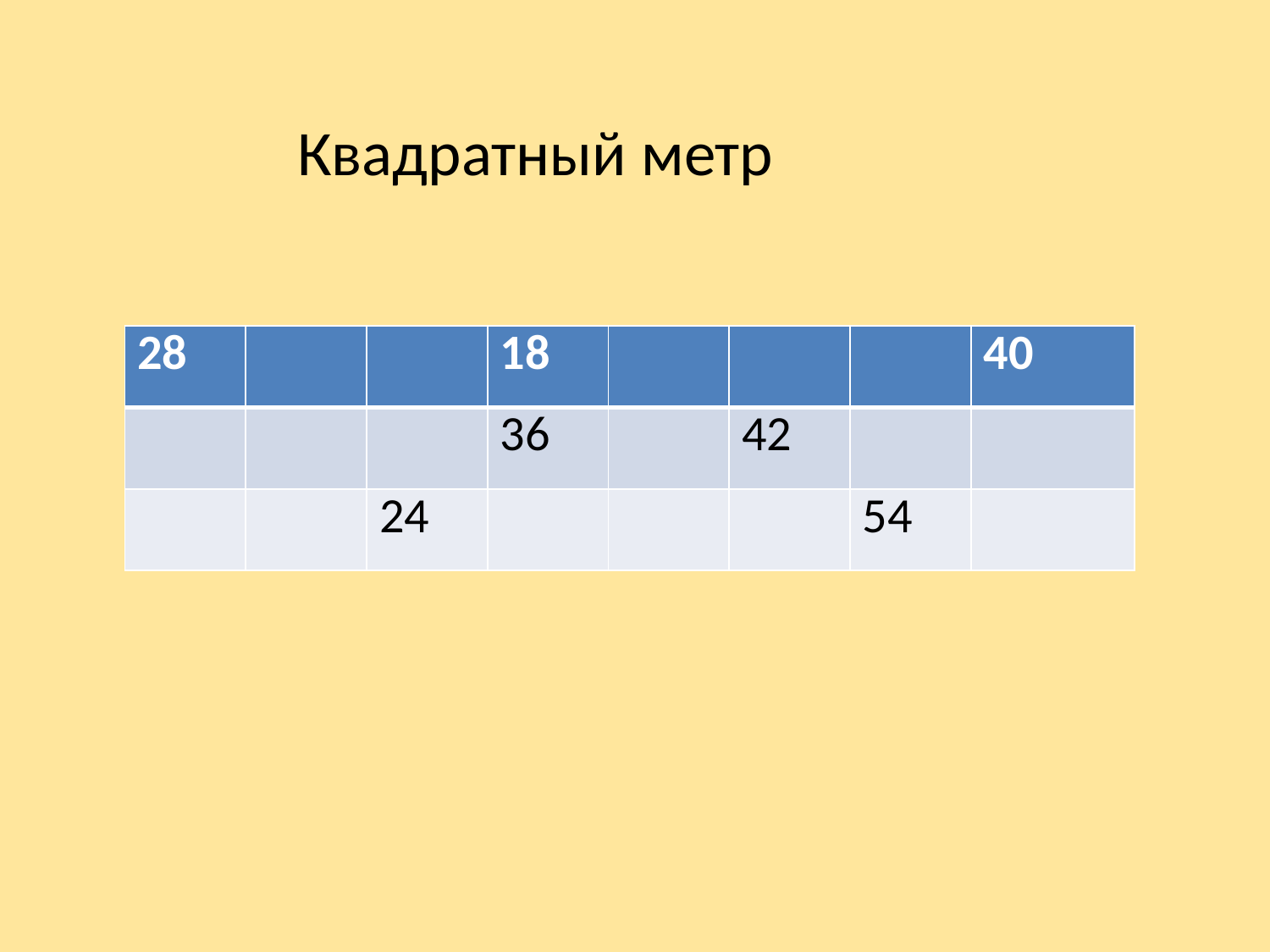

Квадратный метр
| 28 |  |  | 18 |  |  |  | 40 |
| --- | --- | --- | --- | --- | --- | --- | --- |
|  |  |  | 36 |  | 42 |  |  |
|  |  | 24 |  |  |  | 54 |  |